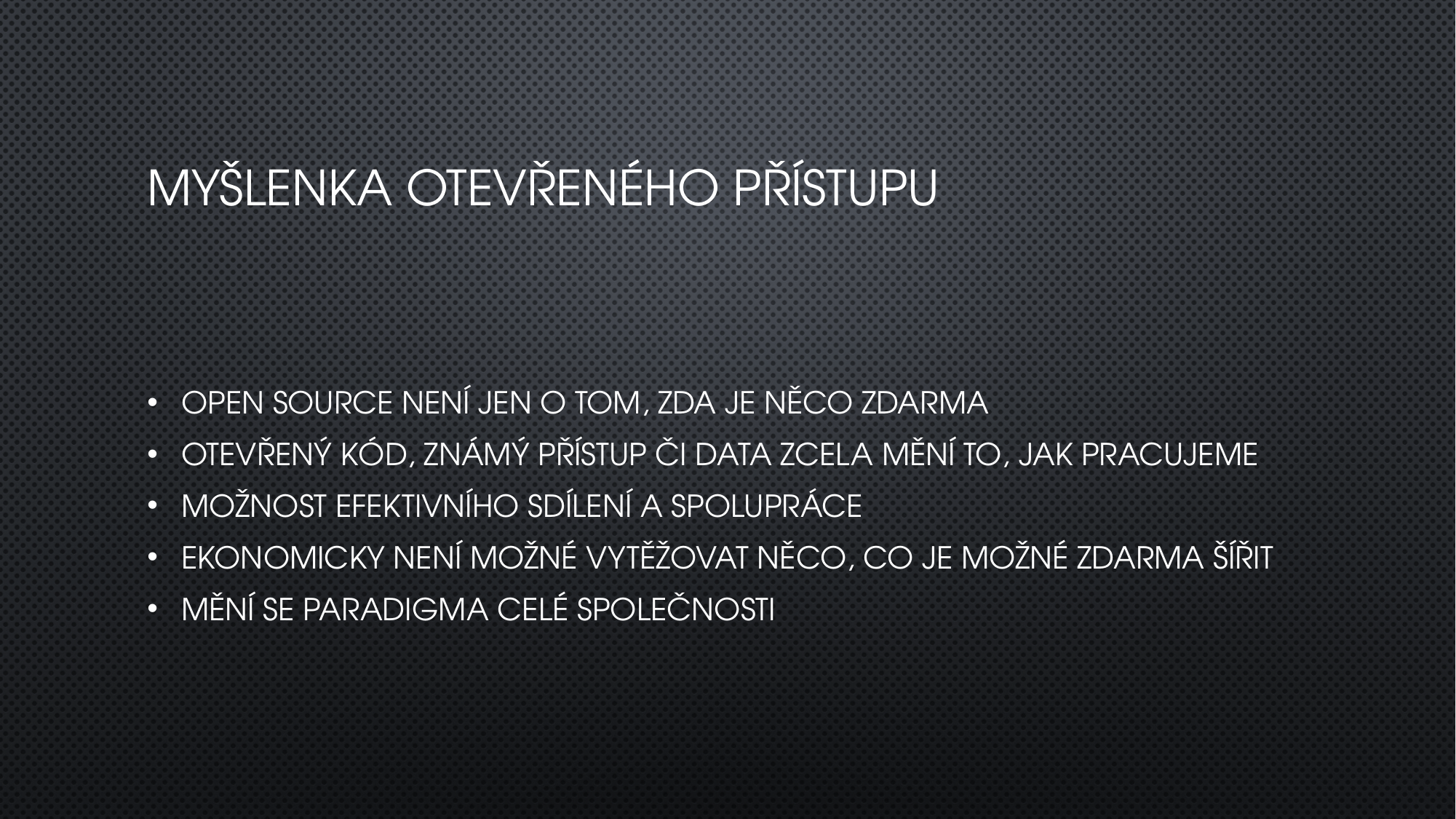

# Myšlenka otevřeného přístupu
Open source není jen o tom, zda je něco zdarma
Otevřený kód, známý přístup či data zcela mění to, jak pracujeme
Možnost efektivního sdílení a spolupráce
Ekonomicky není možné vytěžovat něco, co je možné zdarma šířit
Mění se paradigma celé společnosti